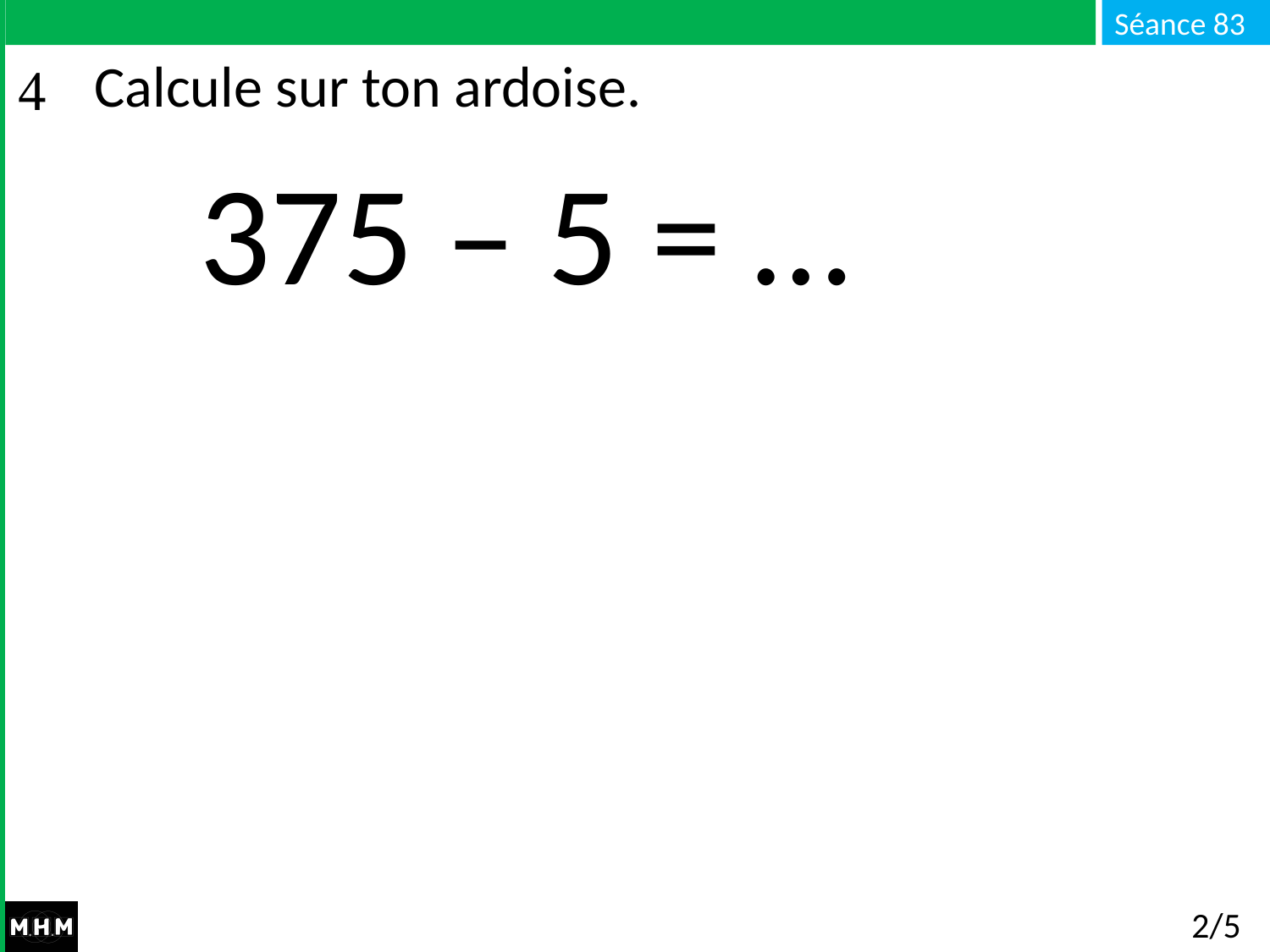

# Calcule sur ton ardoise.
375 – 5 = …
2/5